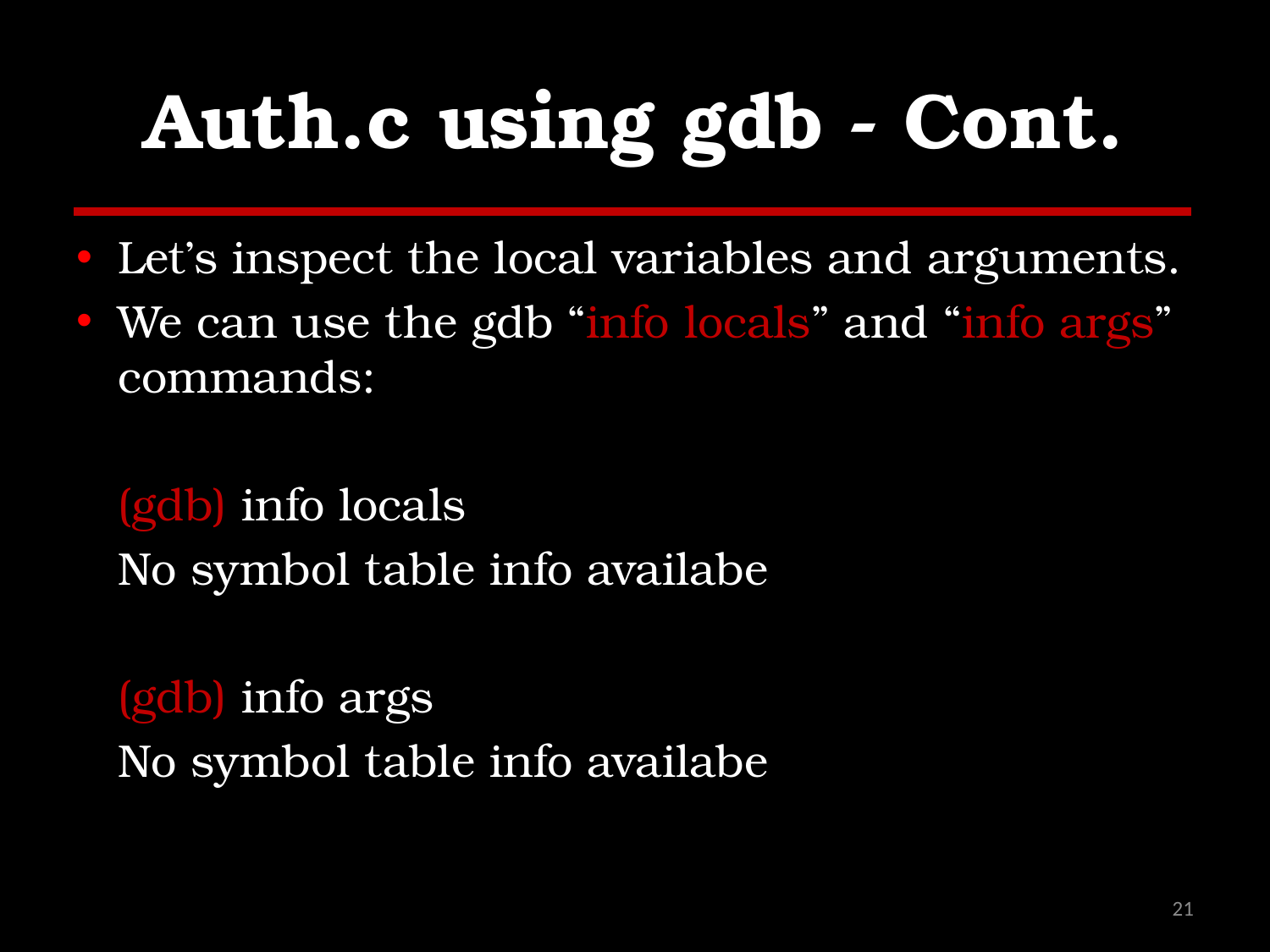

# Auth.c using gdb - Cont.
Let’s inspect the local variables and arguments.
We can use the gdb “info locals” and “info args” commands:

	(gdb) info locals
	No symbol table info availabe

	(gdb) info args
	No symbol table info availabe
21